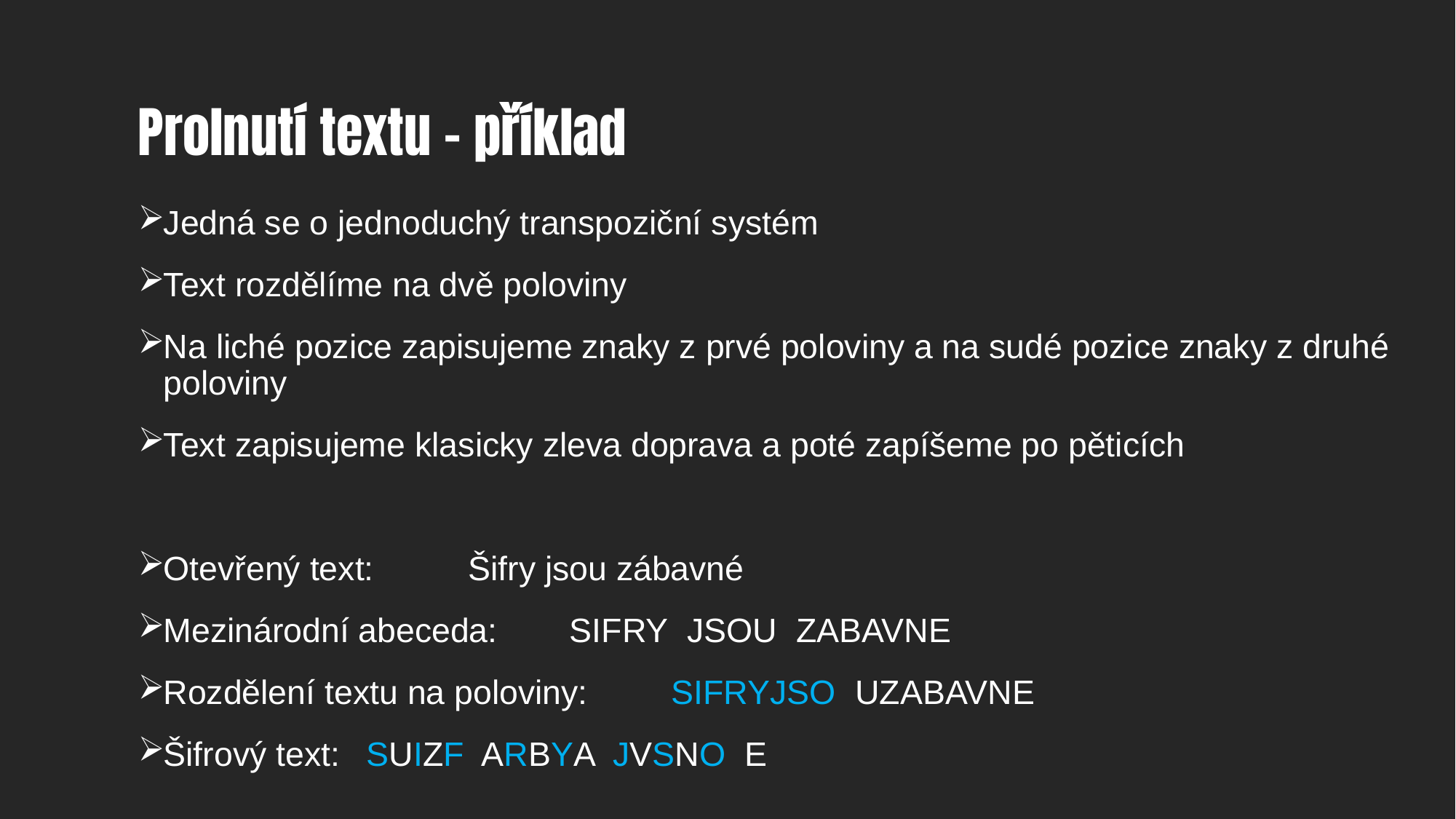

# Prolnutí textu - příklad
Jedná se o jednoduchý transpoziční systém
Text rozdělíme na dvě poloviny
Na liché pozice zapisujeme znaky z prvé poloviny a na sudé pozice znaky z druhé poloviny
Text zapisujeme klasicky zleva doprava a poté zapíšeme po pěticích

Otevřený text:			Šifry jsou zábavné
Mezinárodní abeceda:		SIFRY  JSOU  ZABAVNE
Rozdělení textu na poloviny:	SIFRYJSO  UZABAVNE
Šifrový text:				SUIZF  ARBYA  JVSNO  E